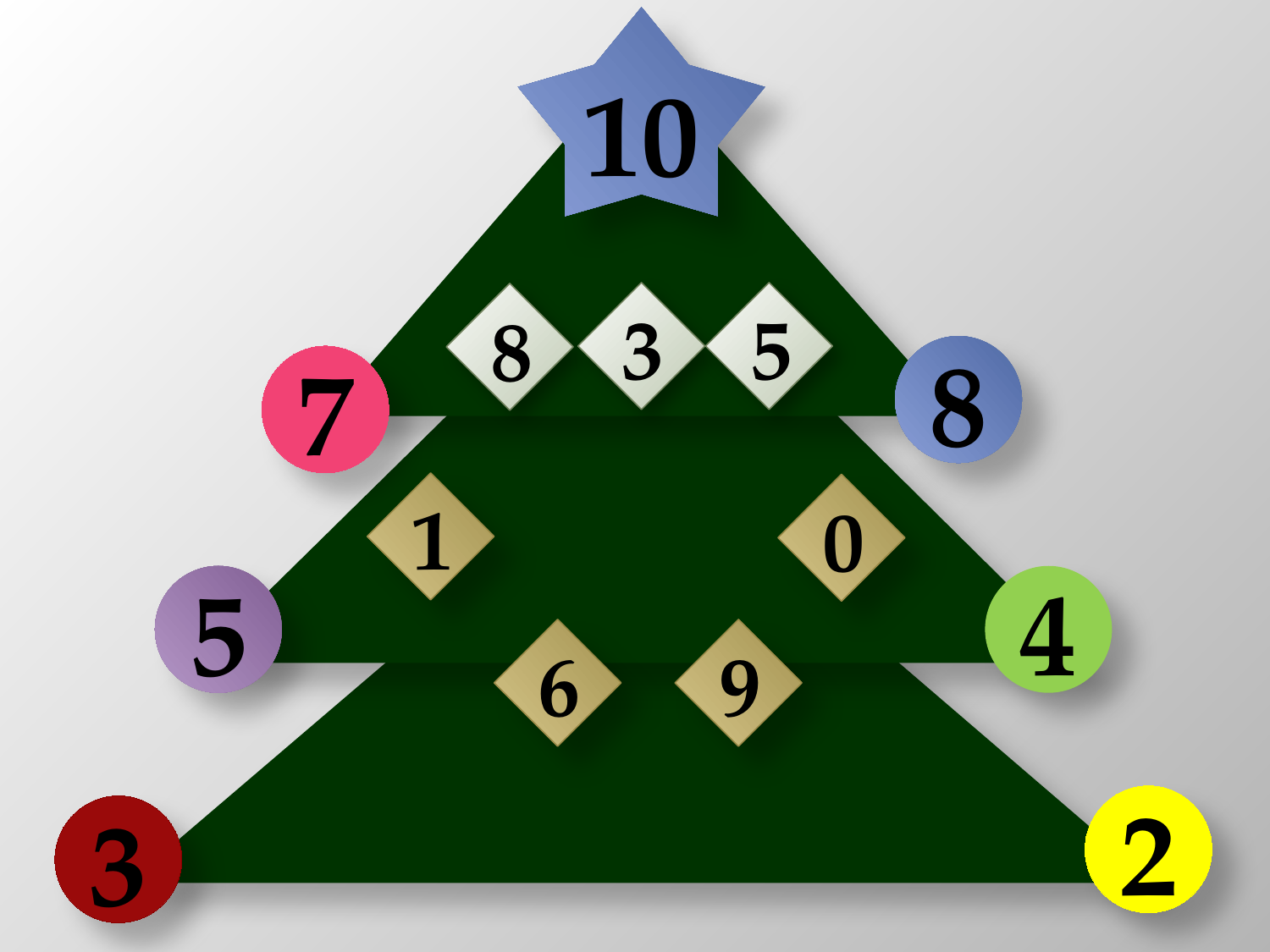

10

3
5
8
8
7

1
0
5
4
6
9
2
3